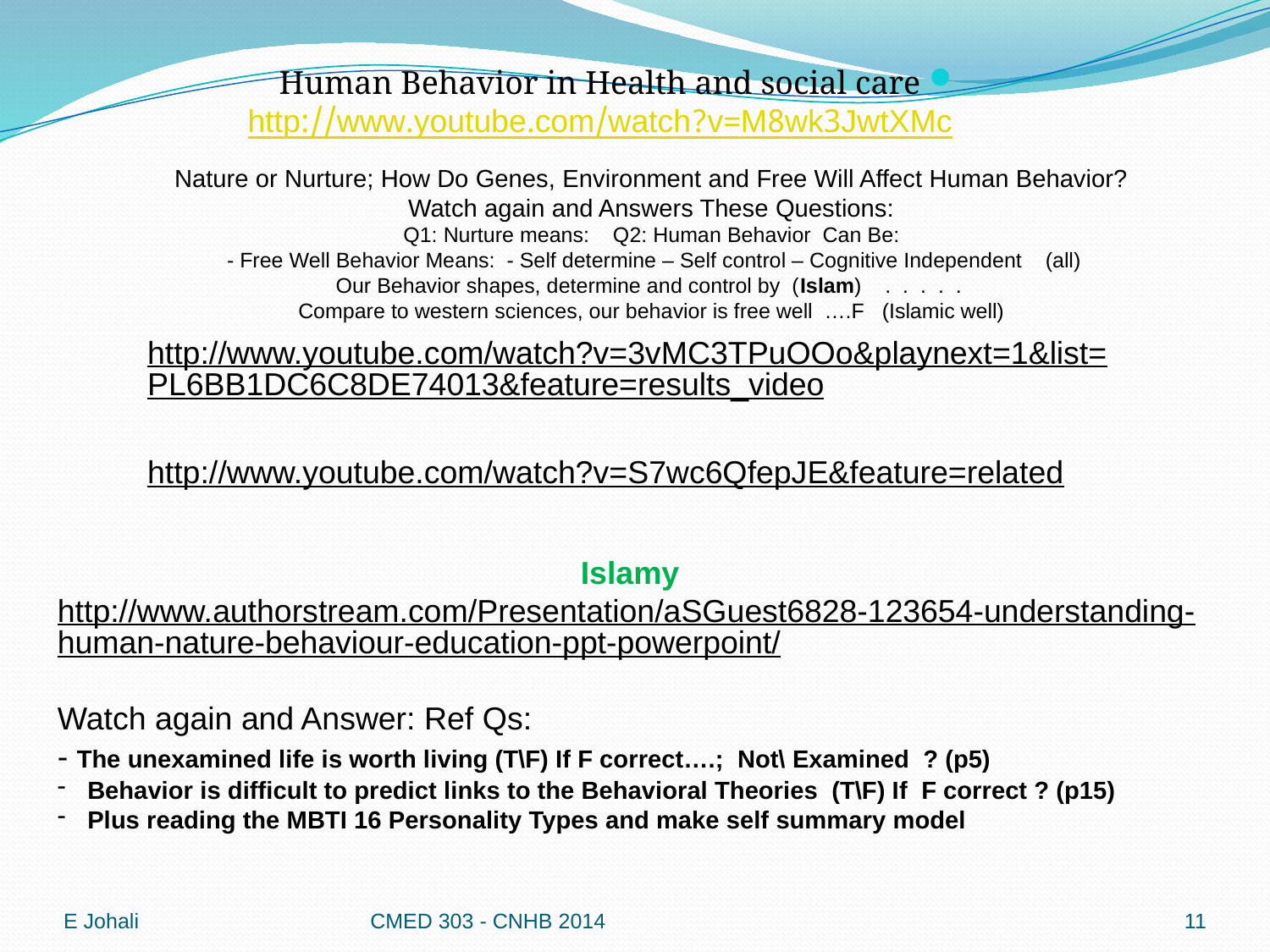

Human Behavior in Health and social care http://www.youtube.com/watch?v=M8wk3JwtXMc
Nature or Nurture; How Do Genes, Environment and Free Will Affect Human Behavior?
Watch again and Answers These Questions:
Q1: Nurture means:    Q2: Human Behavior  Can Be:
- Free Well Behavior Means:  - Self determine – Self control – Cognitive Independent    (all)
Our Behavior shapes, determine and control by  (Islam)    .  .  .  .  .
 Compare to western sciences, our behavior is free well  ….F   (Islamic well)
http://www.youtube.com/watch?v=3vMC3TPuOOo&playnext=1&list=PL6BB1DC6C8DE74013&feature=results_video
http://www.youtube.com/watch?v=S7wc6QfepJE&feature=related
Islamy
http://www.authorstream.com/Presentation/aSGuest6828-123654-understanding-human-nature-behaviour-education-ppt-powerpoint/
Watch again and Answer: Ref Qs:
- The unexamined life is worth living (T\F) If F correct….;  Not\ Examined  ? (p5)
Behavior is difficult to predict links to the Behavioral Theories  (T\F) If  F correct ? (p15)
Plus reading the MBTI 16 Personality Types and make self summary model
E Johali
CMED 303 - CNHB 2014
11